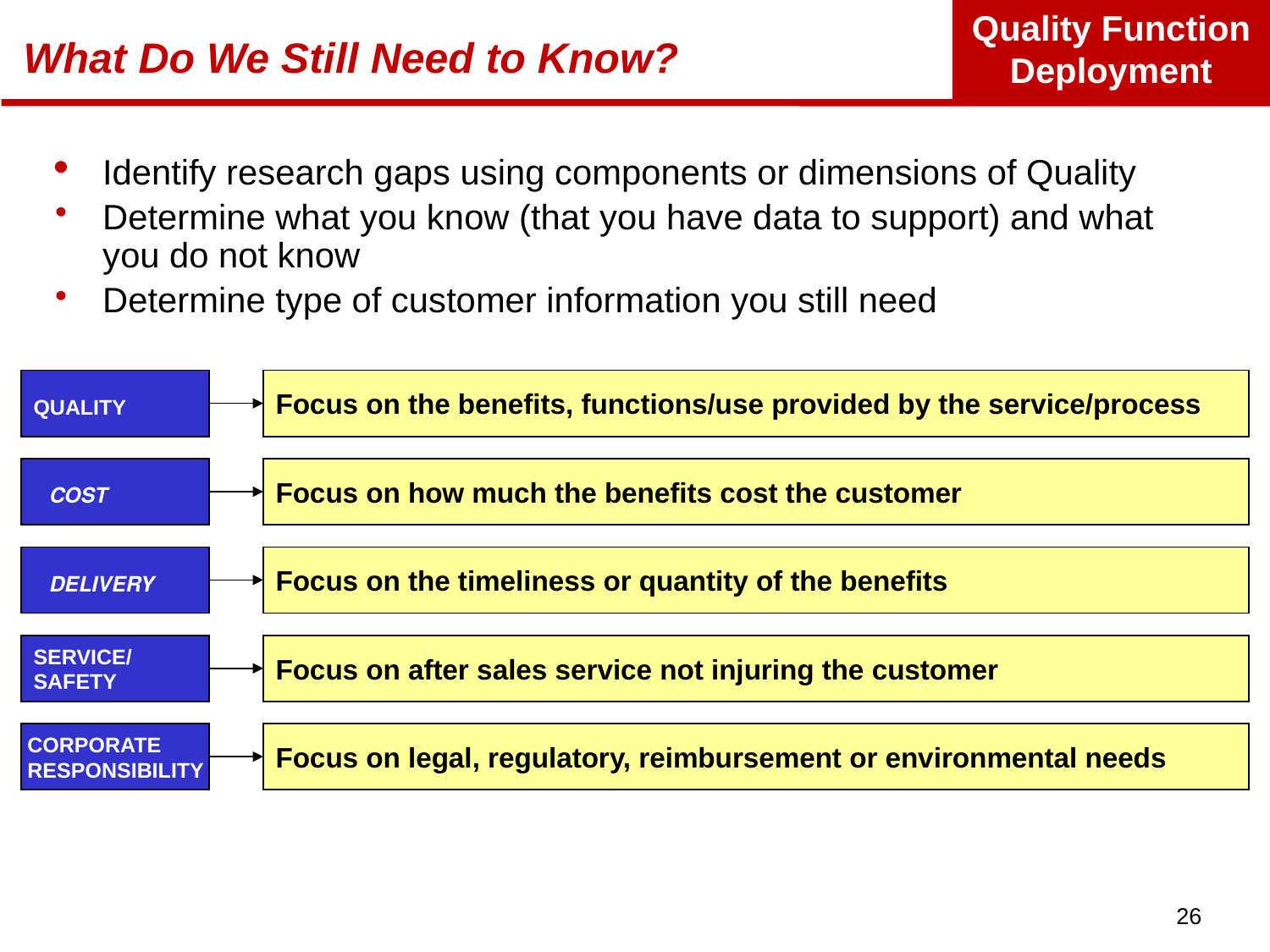

# What Do We Still Need to Know?
Identify research gaps using components or dimensions of Quality
Determine what you know (that you have data to support) and what you do not know
Determine type of customer information you still need
QUALITY
Focus on the benefits, functions/use provided by the service/process
COST
Focus on how much the benefits cost the customer
DELIVERY
Focus on the timeliness or quantity of the benefits
SERVICE/ SAFETY
Focus on after sales service not injuring the customer
CORPORATE RESPONSIBILITY
Focus on legal, regulatory, reimbursement or environmental needs